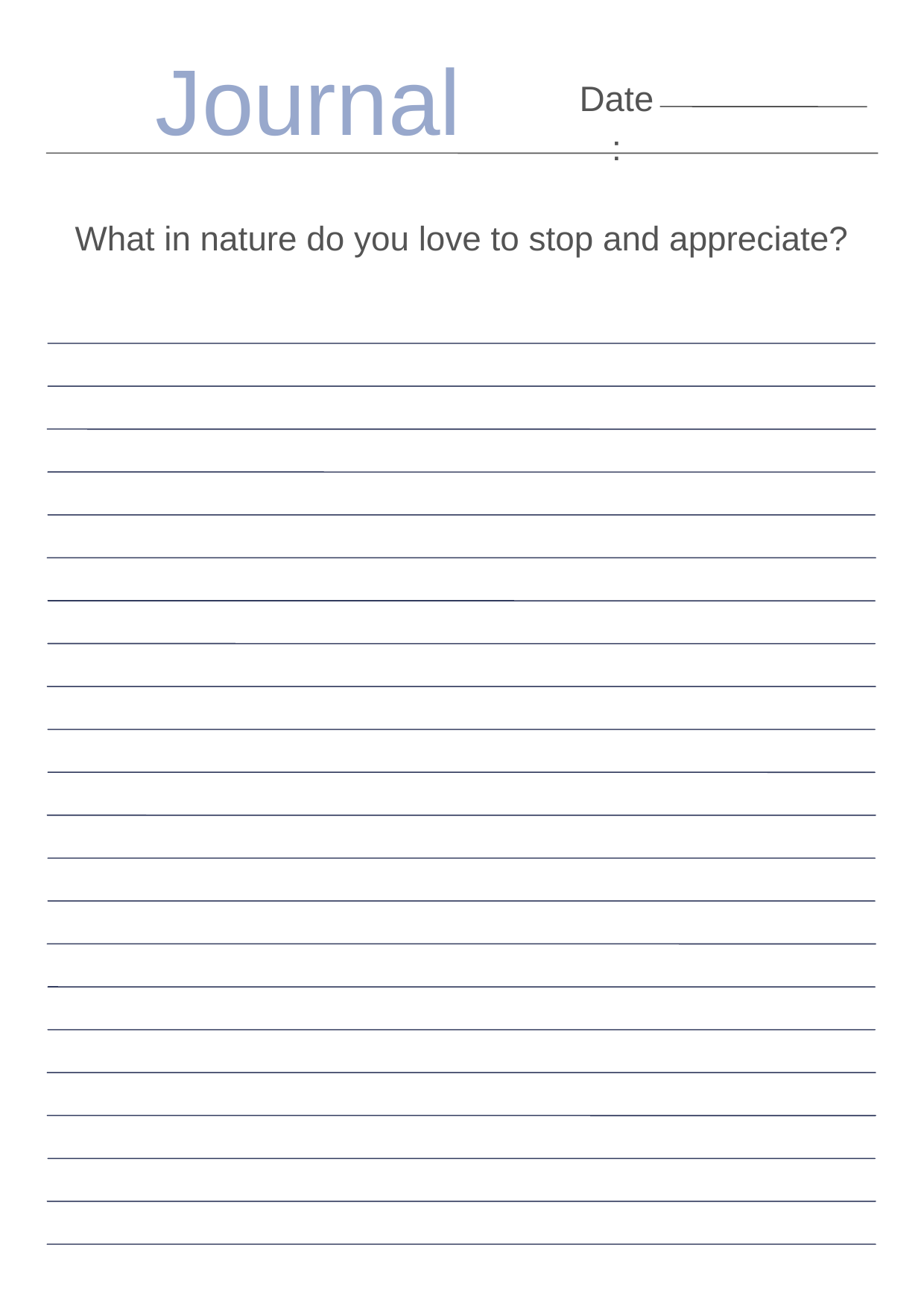

Journal
Date:

What in nature do you love to stop and appreciate?